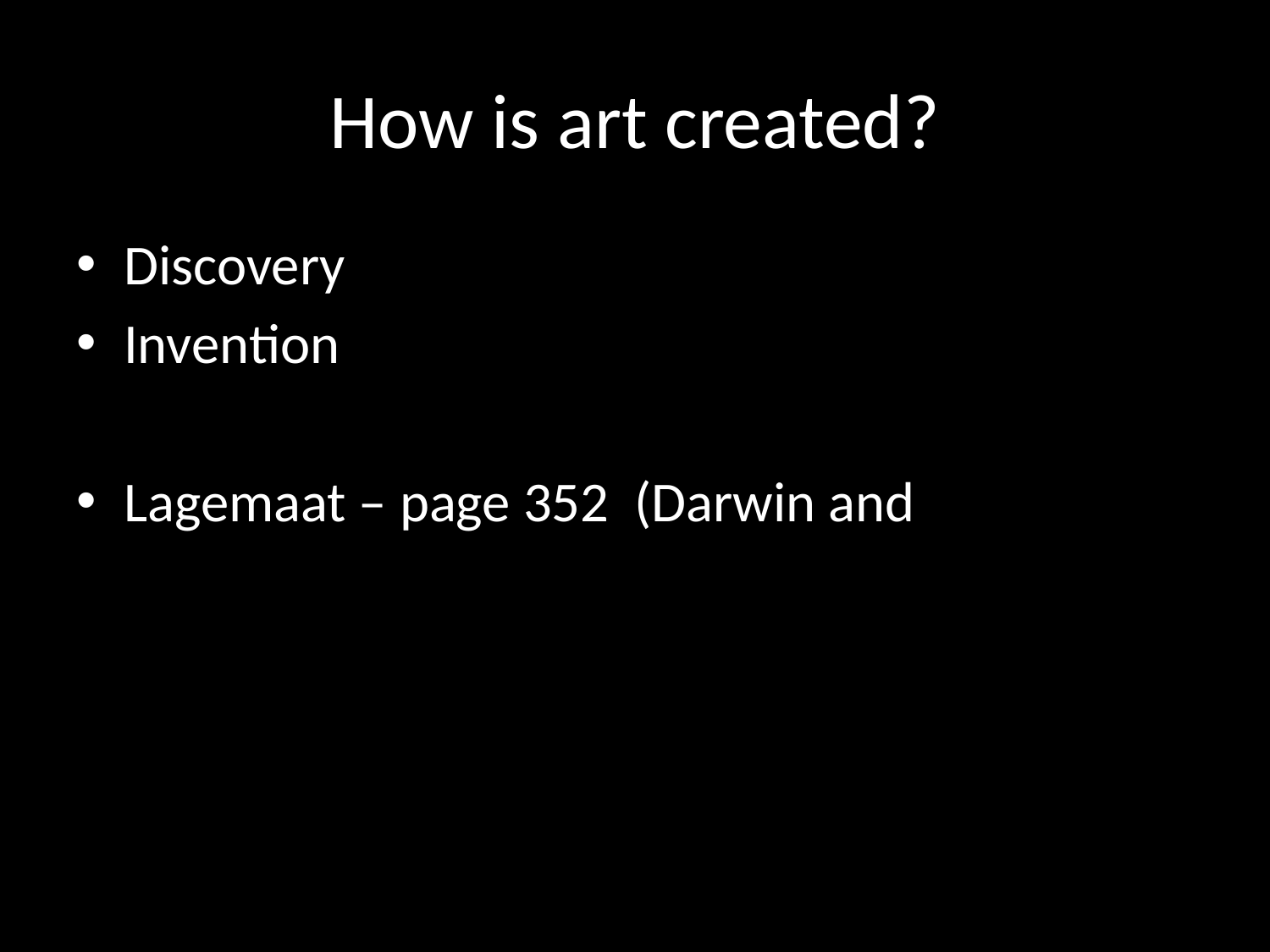

# How is art created?
Discovery
Invention

Lagemaat – page 352  (Darwin and